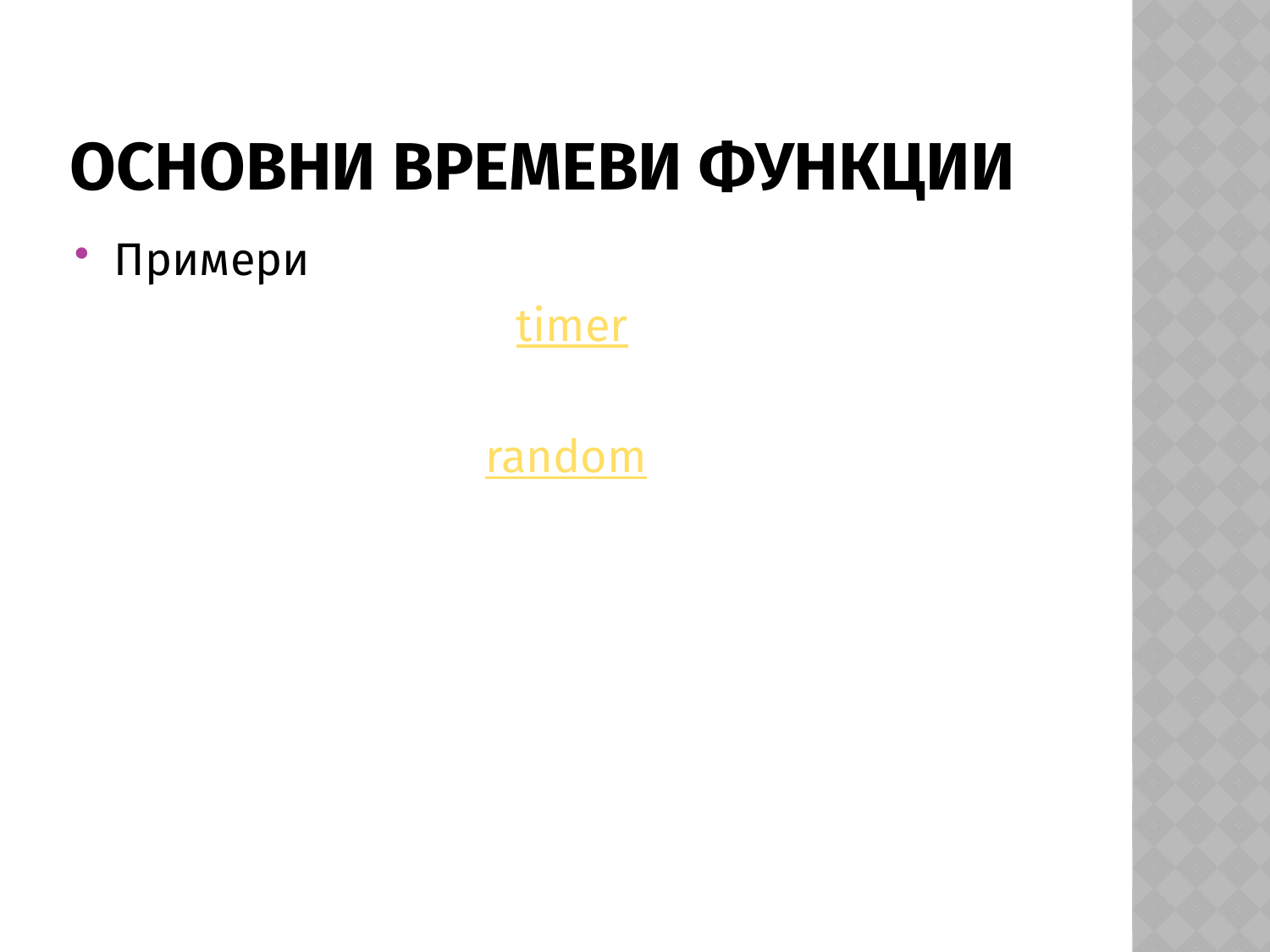

# Основни времеви функции
Примери
 timer

random